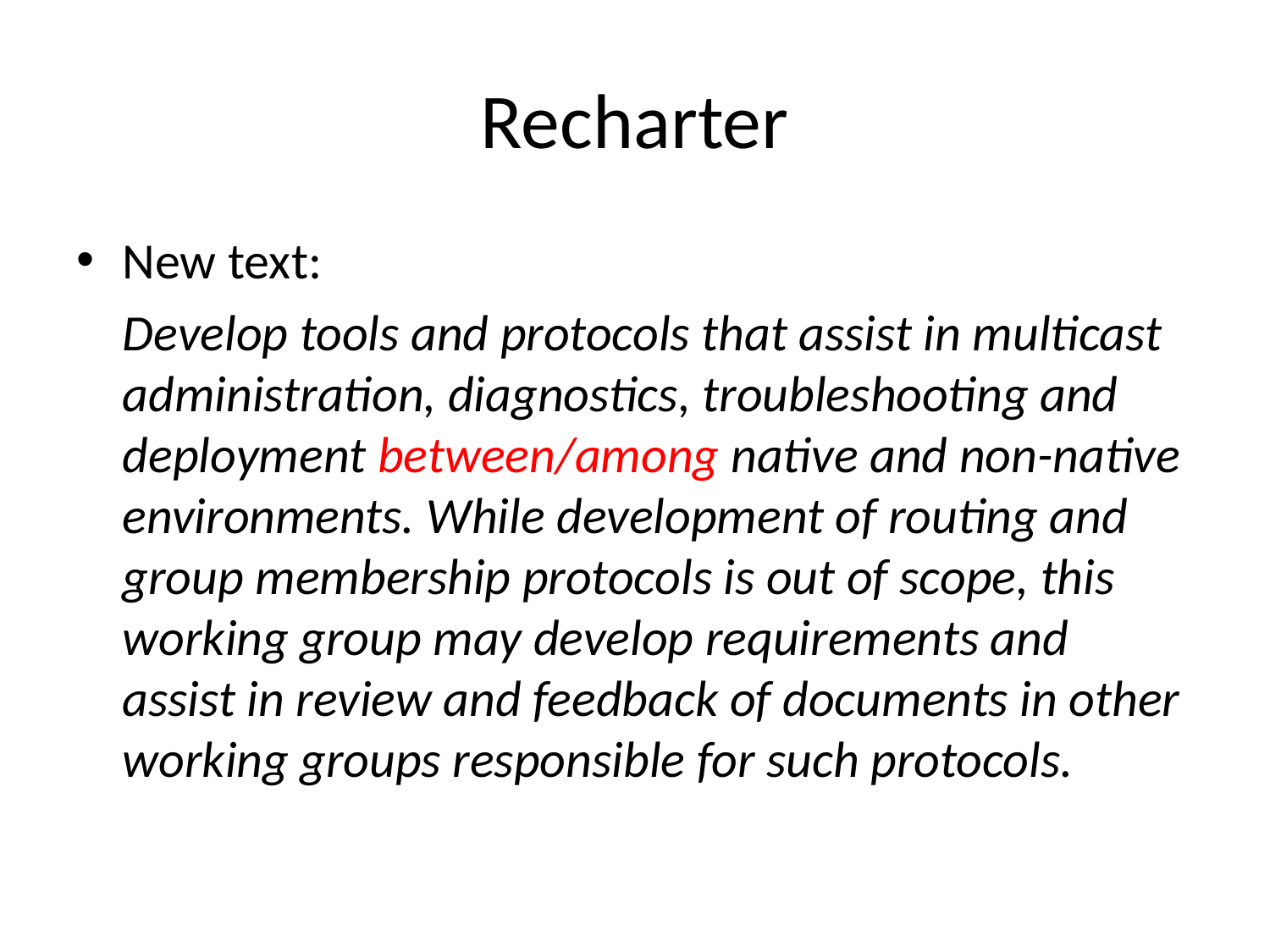

# Recharter
New text:
	Develop tools and protocols that assist in multicast administration, diagnostics, troubleshooting and deployment between/among native and non-native environments. While development of routing and group membership protocols is out of scope, this working group may develop requirements and assist in review and feedback of documents in other working groups responsible for such protocols.